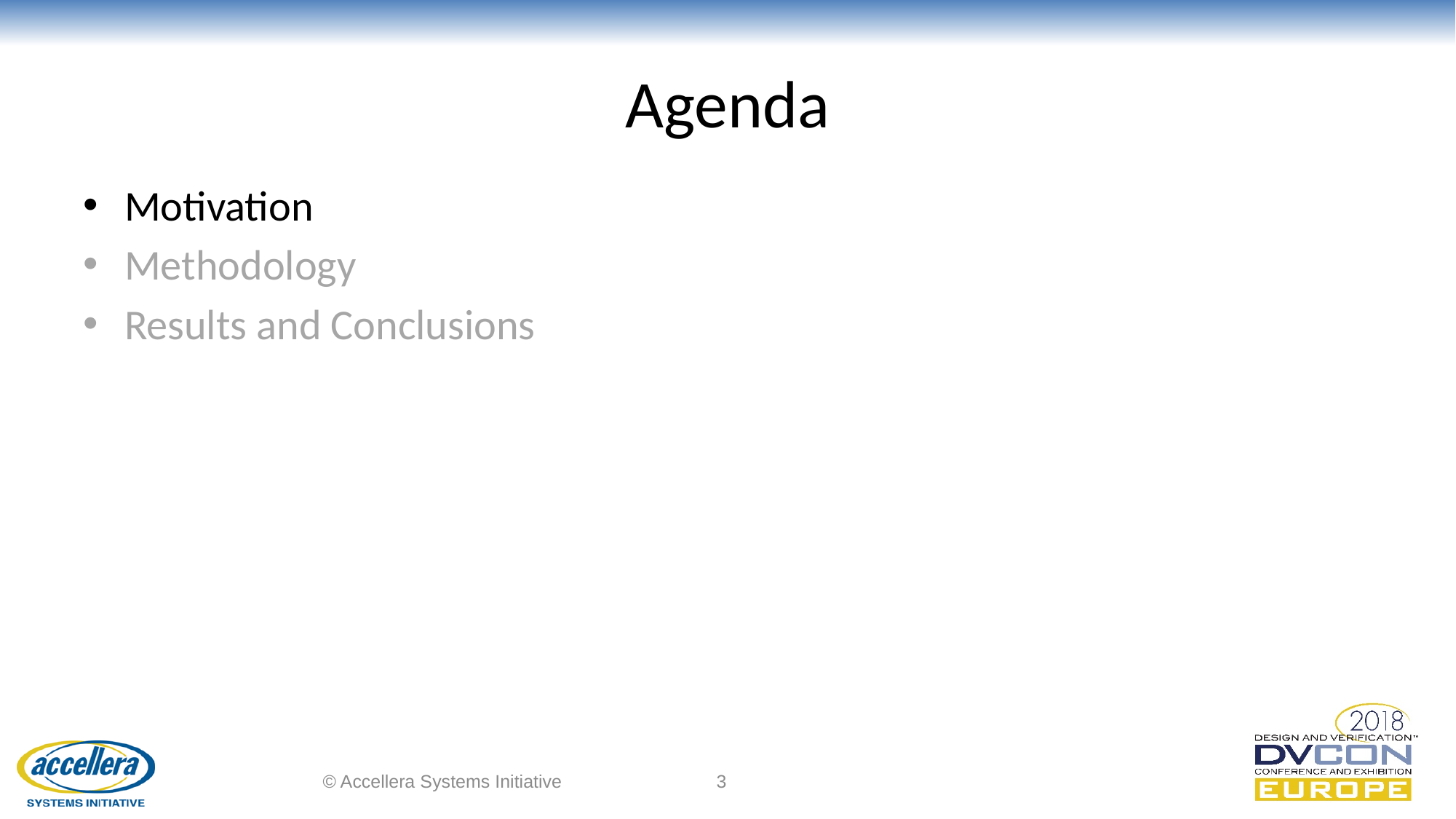

# Agenda
Motivation
Methodology
Results and Conclusions

© Accellera Systems Initiative
3